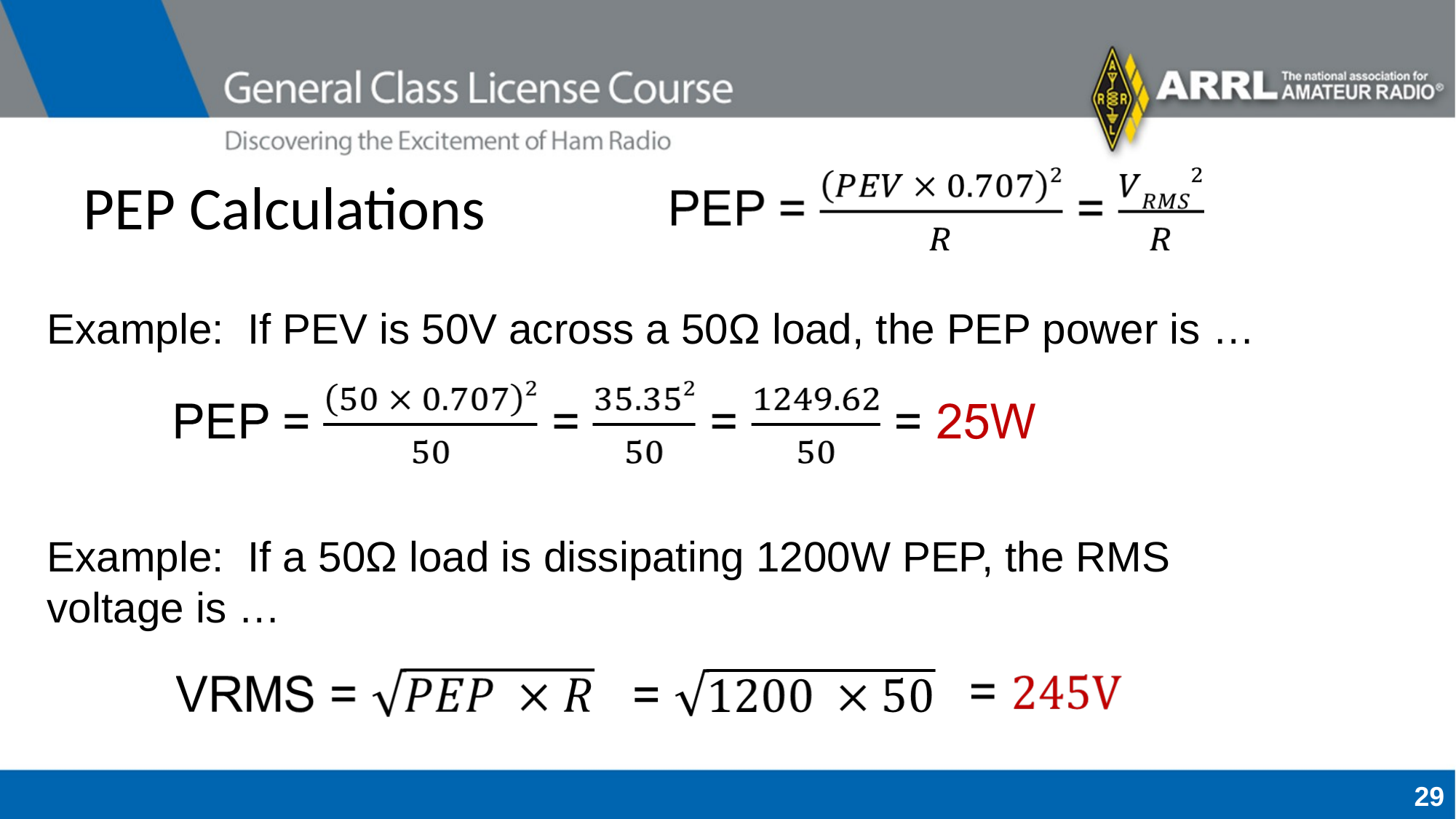

# PEP Calculations

Example:  If PEV is 50V across a 50Ω load, the PEP power is …

Example:  If a 50Ω load is dissipating 1200W PEP, the RMS voltage is …

29